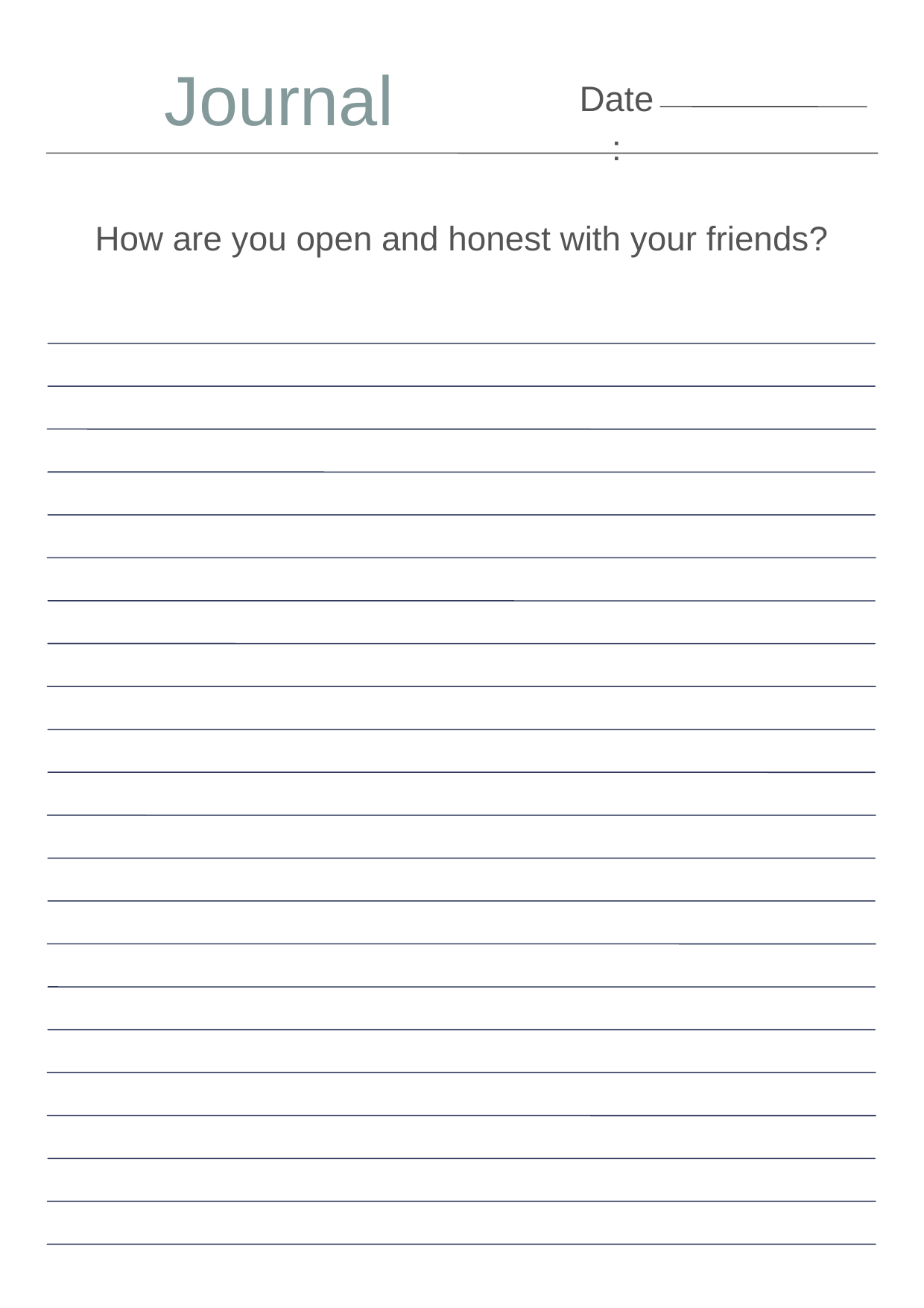

Journal
Date:

How are you open and honest with your friends?